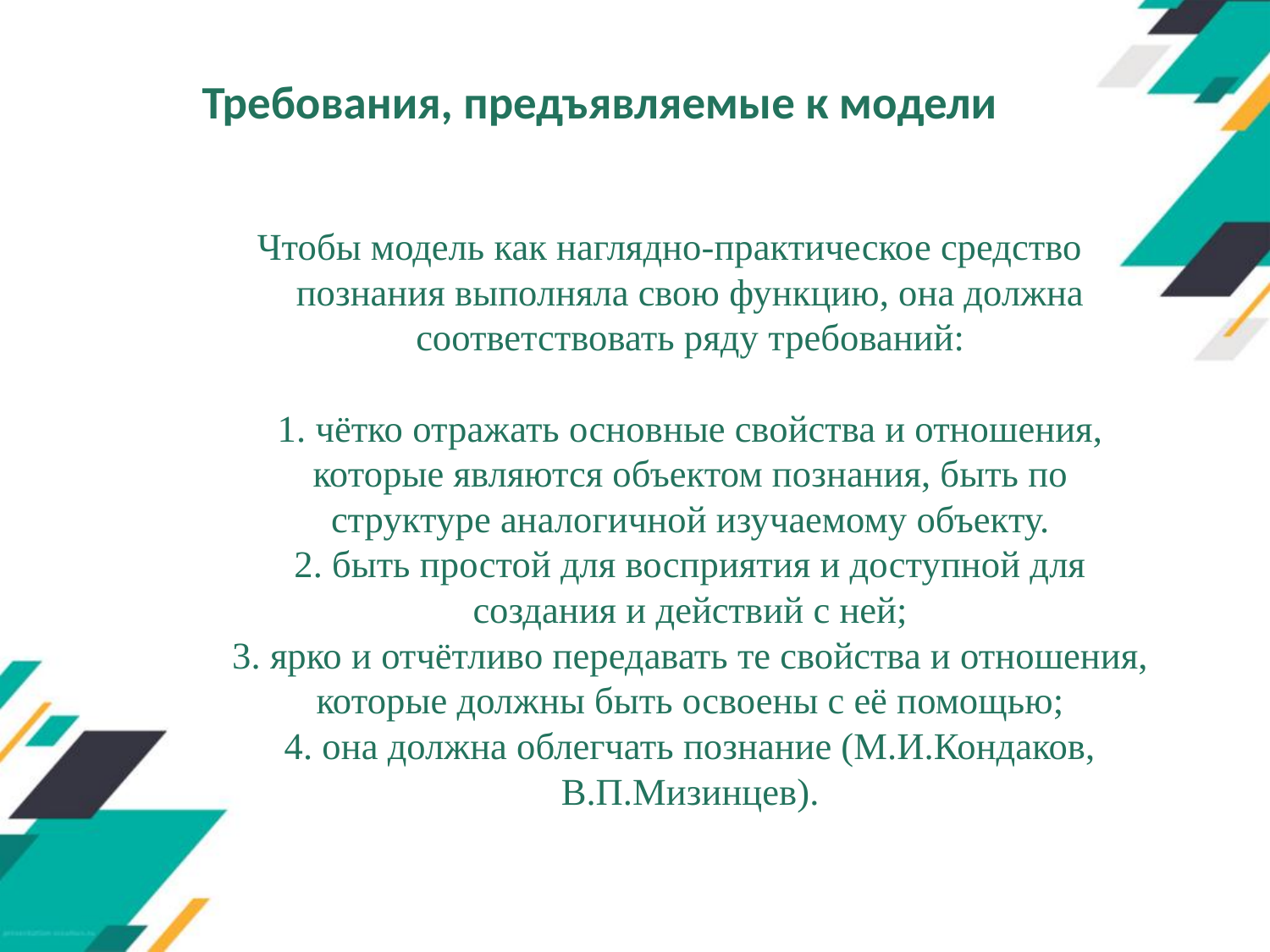

# Требования, предъявляемые к модели
Чтобы модель как наглядно-практическое средство познания выполняла свою функцию, она должна соответствовать ряду требований:
1. чётко отражать основные свойства и отношения, которые являются объектом познания, быть по структуре аналогичной изучаемому объекту.
2. быть простой для восприятия и доступной для создания и действий с ней;
3. ярко и отчётливо передавать те свойства и отношения, которые должны быть освоены с её помощью;
4. она должна облегчать познание (М.И.Кондаков, В.П.Мизинцев).